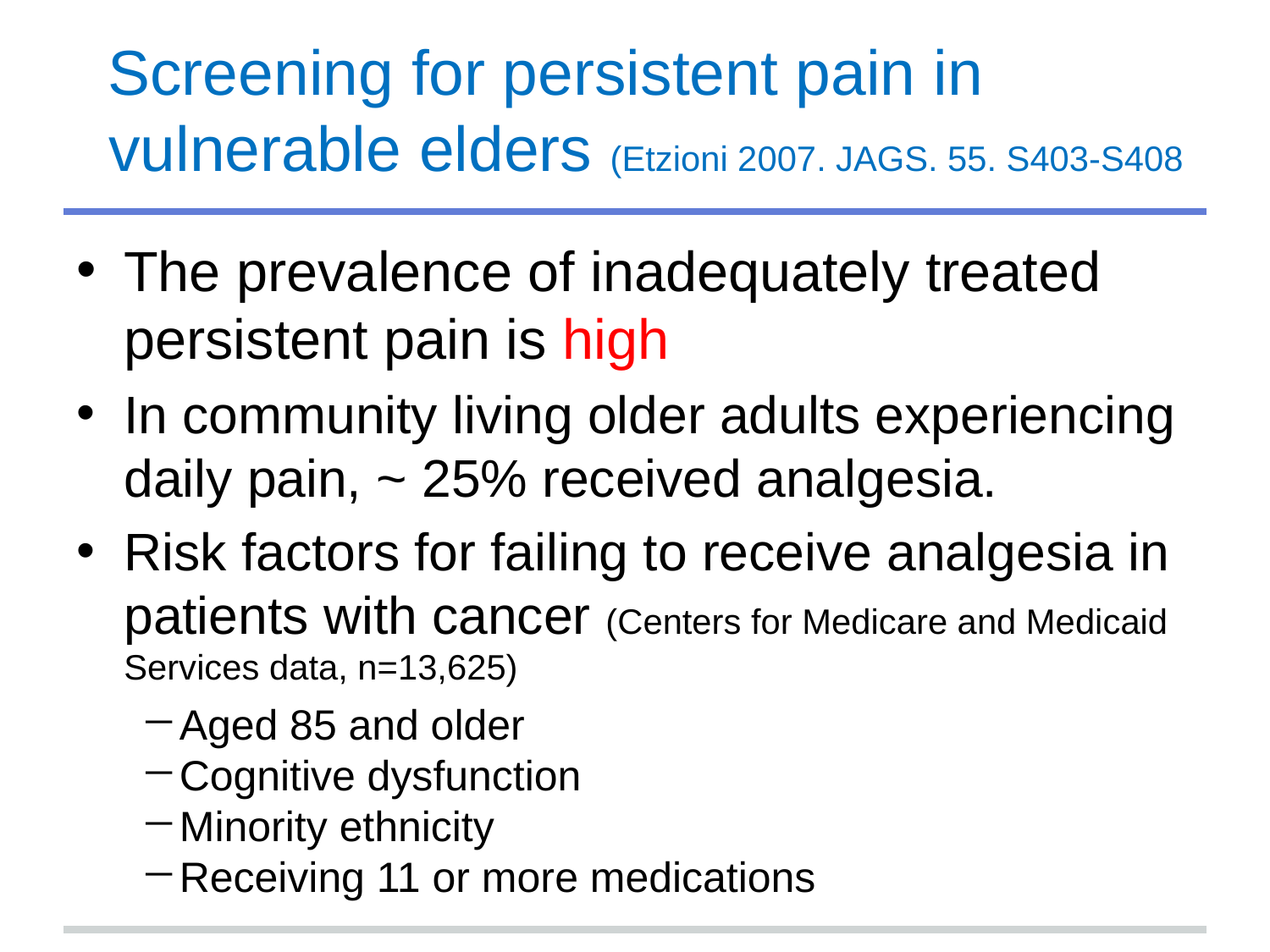

# Screening for persistent pain in vulnerable elders (Etzioni 2007. JAGS. 55. S403-S408
The prevalence of inadequately treated persistent pain is high
In community living older adults experiencing daily pain, ~ 25% received analgesia.
Risk factors for failing to receive analgesia in patients with cancer (Centers for Medicare and Medicaid Services data, n=13,625)
Aged 85 and older
Cognitive dysfunction
Minority ethnicity
Receiving 11 or more medications